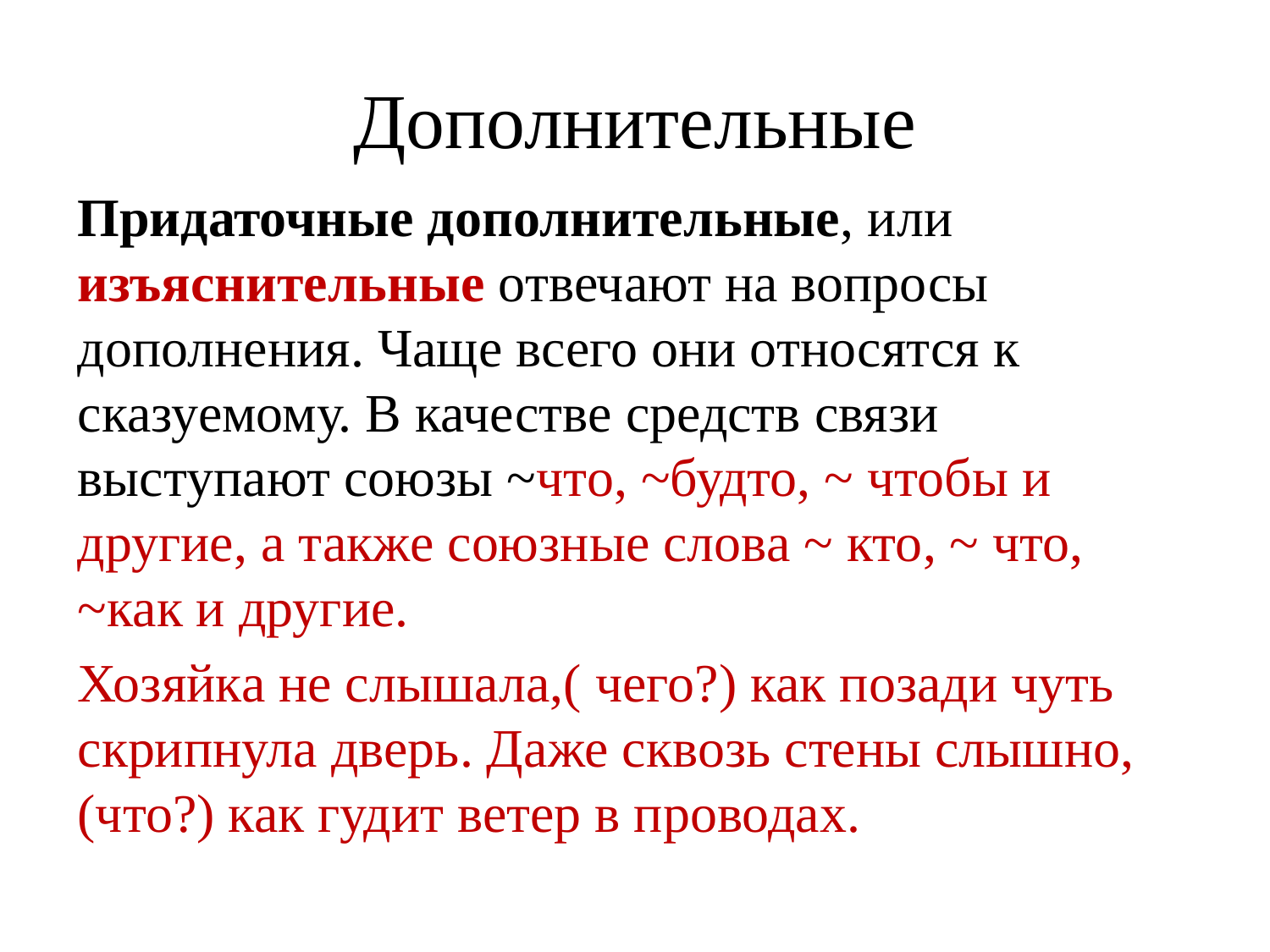

# Дополнительные
Придаточные дополнительные, или изъяснительные отвечают на вопросы дополнения. Чаще всего они относятся к сказуемому. В качестве средств связи выступают союзы ~что, ~будто, ~ чтобы и другие, а также союзные слова ~ кто, ~ что, ~как и другие.
Хозяйка не слышала,( чего?) как позади чуть скрипнула дверь. Даже сквозь стены слышно, (что?) как гудит ветер в проводах.